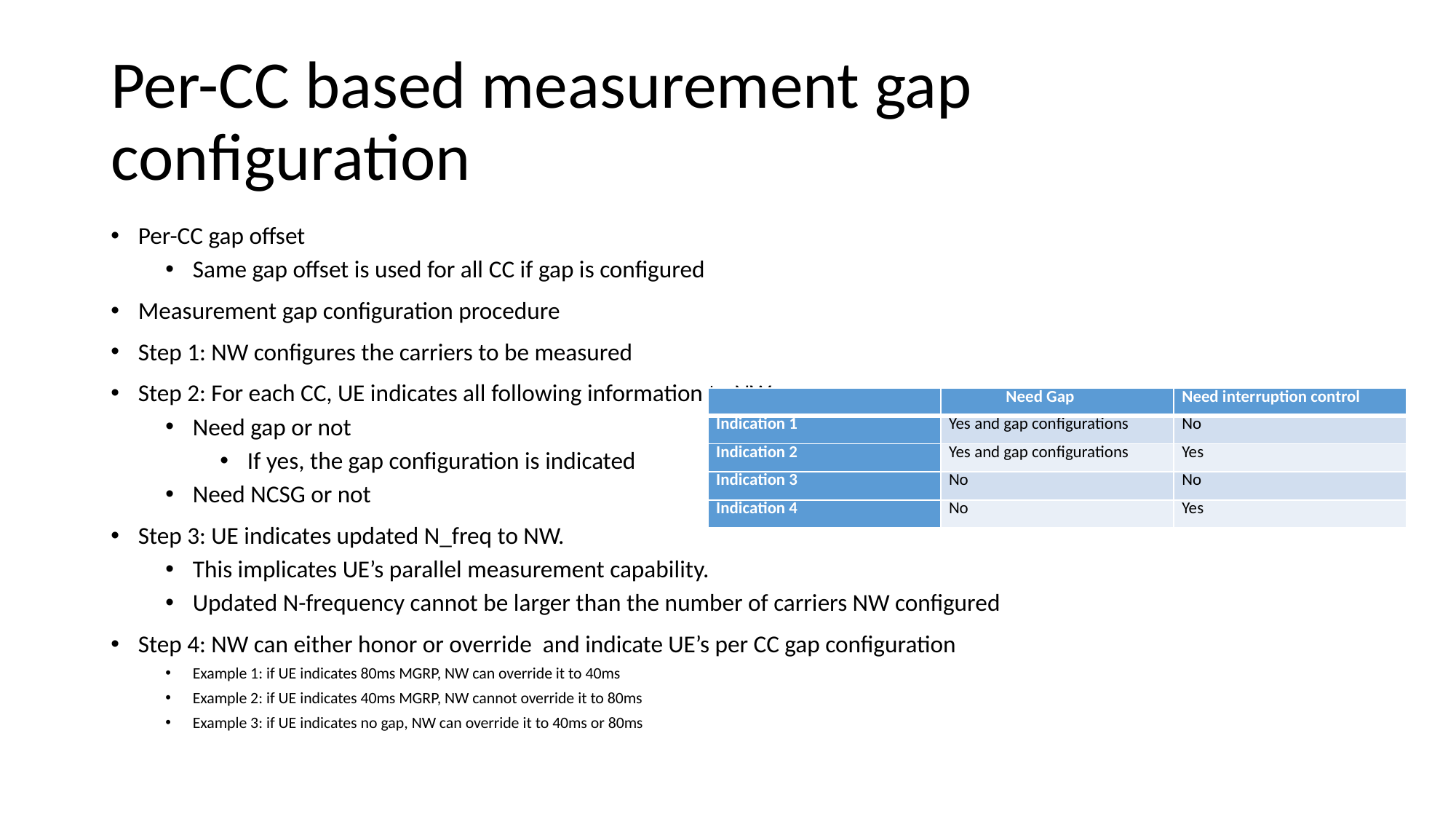

# Per-CC based measurement gap configuration
Per-CC gap offset
Same gap offset is used for all CC if gap is configured
Measurement gap configuration procedure
Step 1: NW configures the carriers to be measured
Step 2: For each CC, UE indicates all following information to NW
Need gap or not
If yes, the gap configuration is indicated
Need NCSG or not
Step 3: UE indicates updated N_freq to NW.
This implicates UE’s parallel measurement capability.
Updated N-frequency cannot be larger than the number of carriers NW configured
Step 4: NW can either honor or override  and indicate UE’s per CC gap configuration
Example 1: if UE indicates 80ms MGRP, NW can override it to 40ms
Example 2: if UE indicates 40ms MGRP, NW cannot override it to 80ms
Example 3: if UE indicates no gap, NW can override it to 40ms or 80ms

|  | Need Gap | Need interruption control |
| --- | --- | --- |
| Indication 1 | Yes and gap configurations | No |
| Indication 2 | Yes and gap configurations | Yes |
| Indication 3 | No | No |
| Indication 4 | No | Yes |